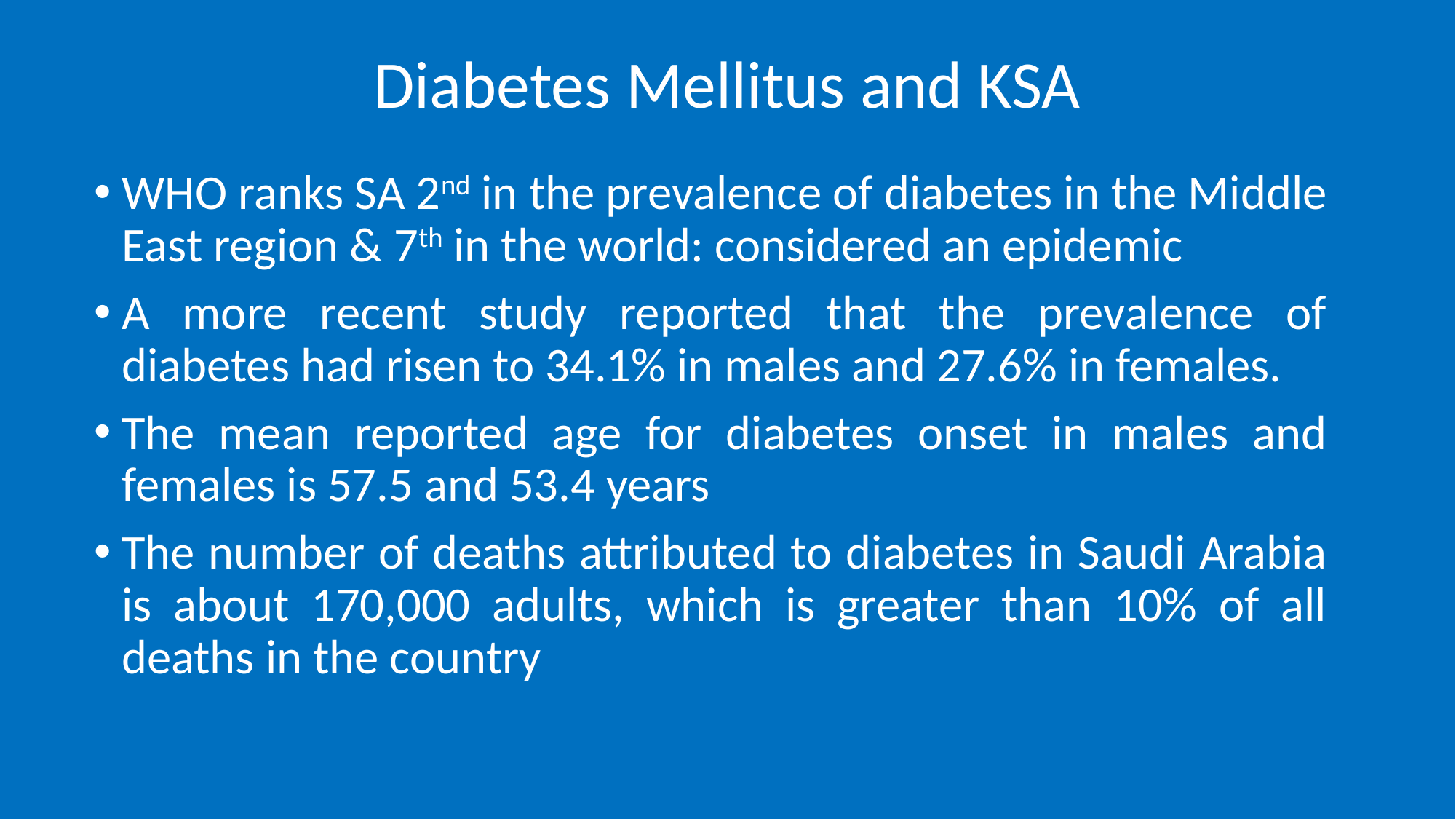

# Diabetes Mellitus and KSA
WHO ranks SA 2nd in the prevalence of diabetes in the Middle East region & 7th in the world: considered an epidemic
A more recent study reported that the prevalence of diabetes had risen to 34.1% in males and 27.6% in females.
The mean reported age for diabetes onset in males and females is 57.5 and 53.4 years
The number of deaths attributed to diabetes in Saudi Arabia is about 170,000 adults, which is greater than 10% of all deaths in the country